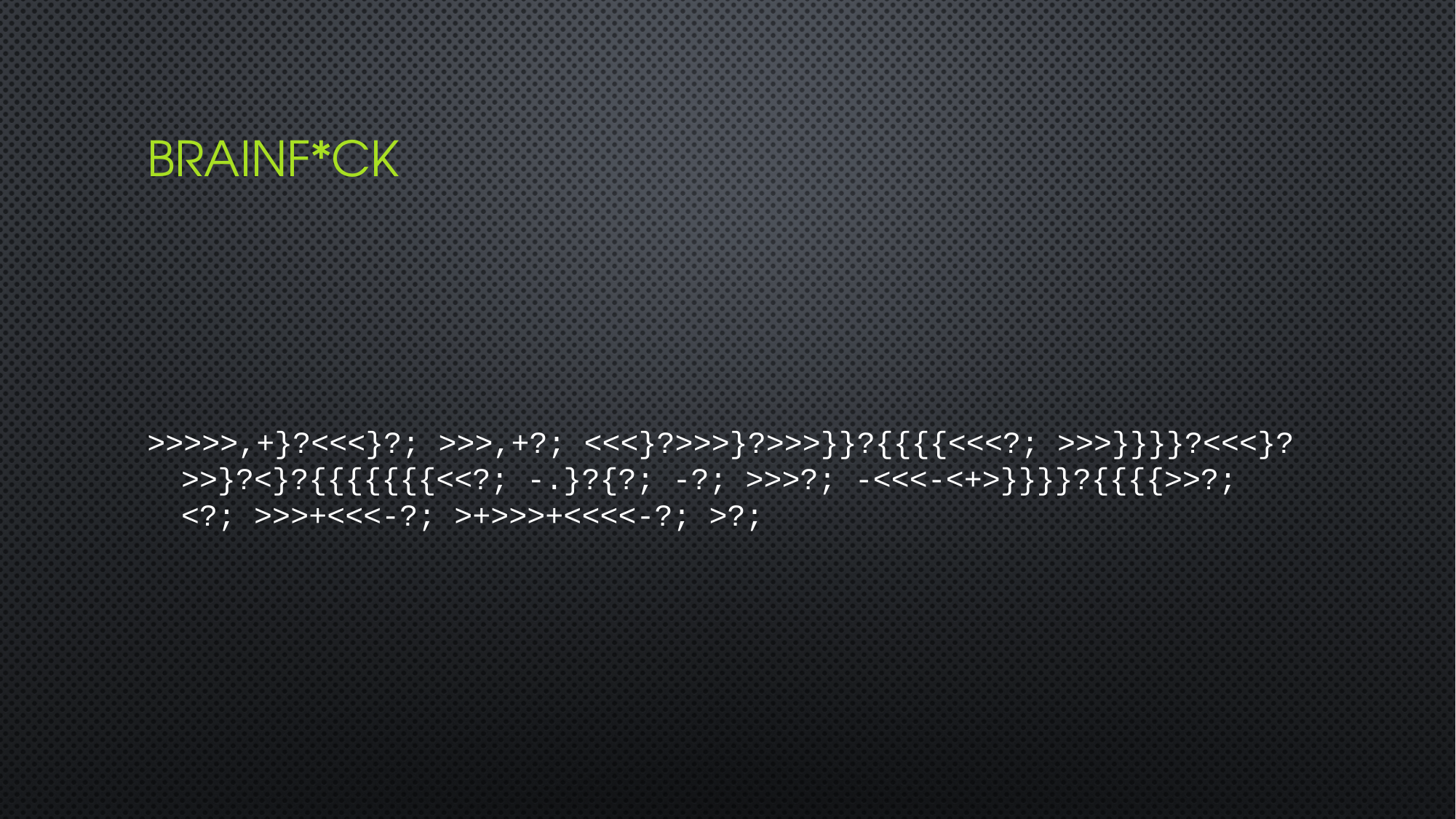

# Brainf*ck
>>>>>,+}?<<<}?; >>>,+?; <<<}?>>>}?>>>}}?{{{{<<<?; >>>}}}}?<<<}?>>}?<}?{{{{{{{<<?; -.}?{?; -?; >>>?; -<<<-<+>}}}}?{{{{>>?; <?; >>>+<<<-?; >+>>>+<<<<-?; >?;